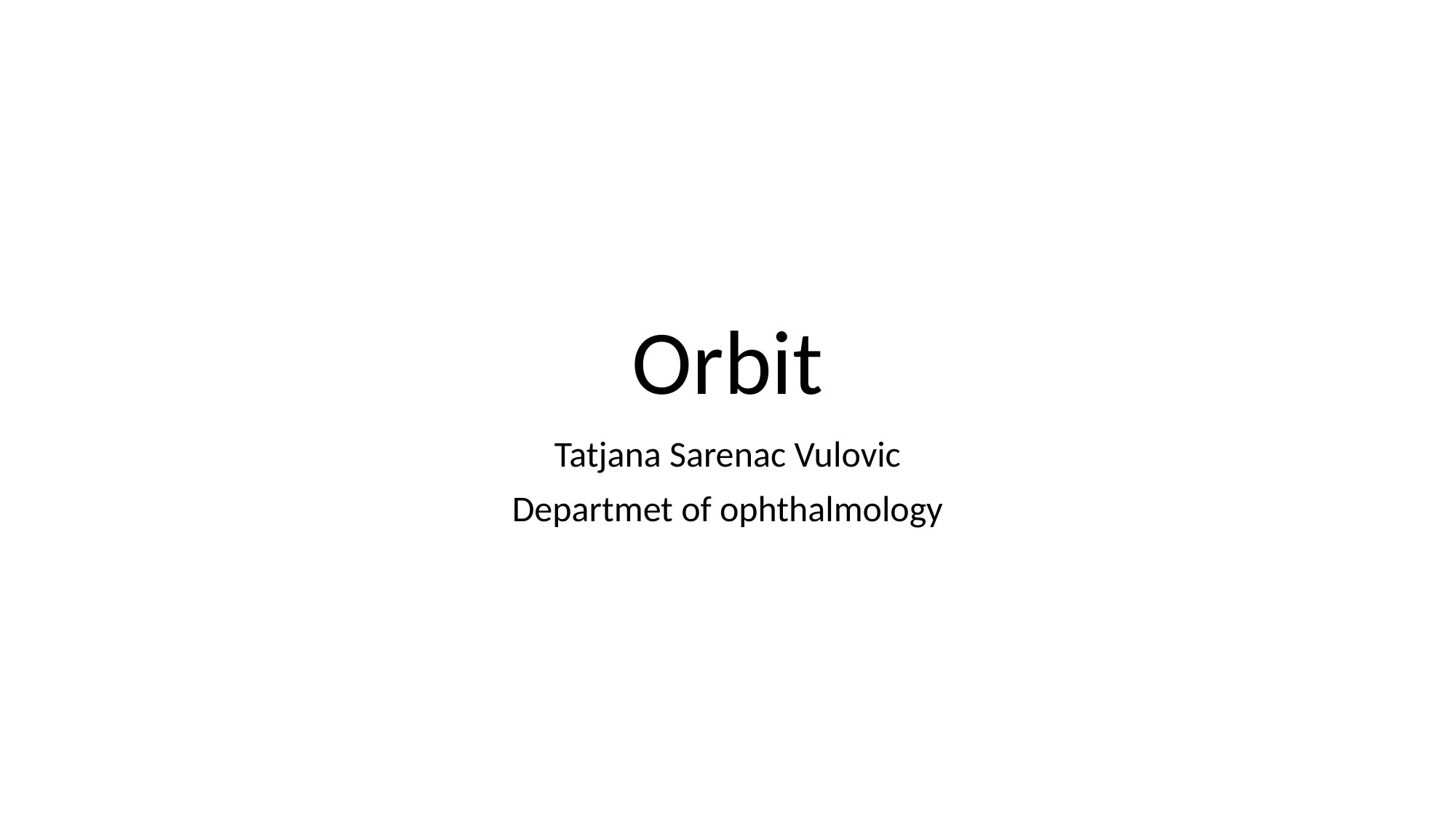

# Orbit
Tatjana Sarenac Vulovic
Departmet of ophthalmology